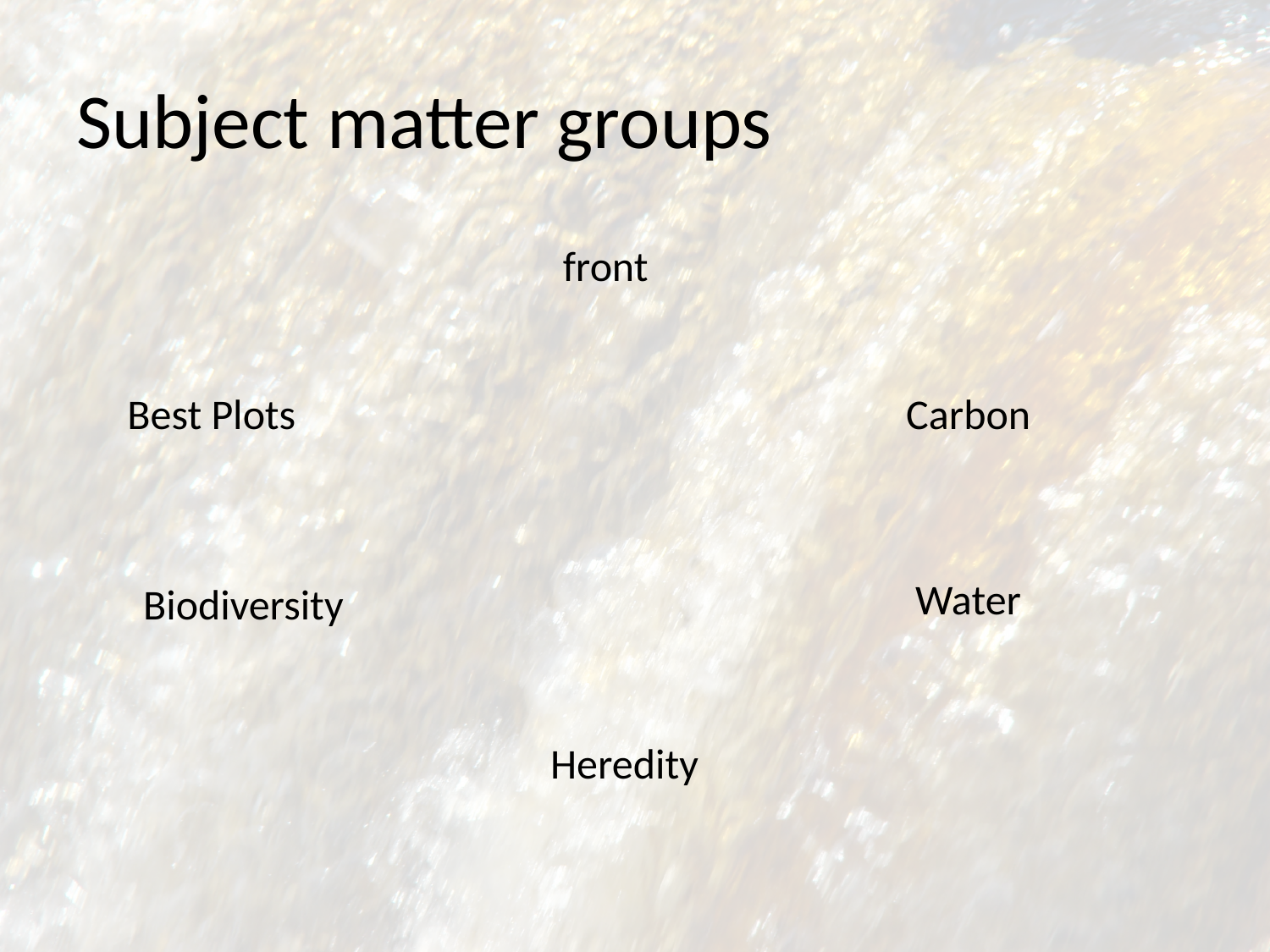

# Subject matter groups

front
Best Plots
Carbon
Water
Biodiversity
Heredity